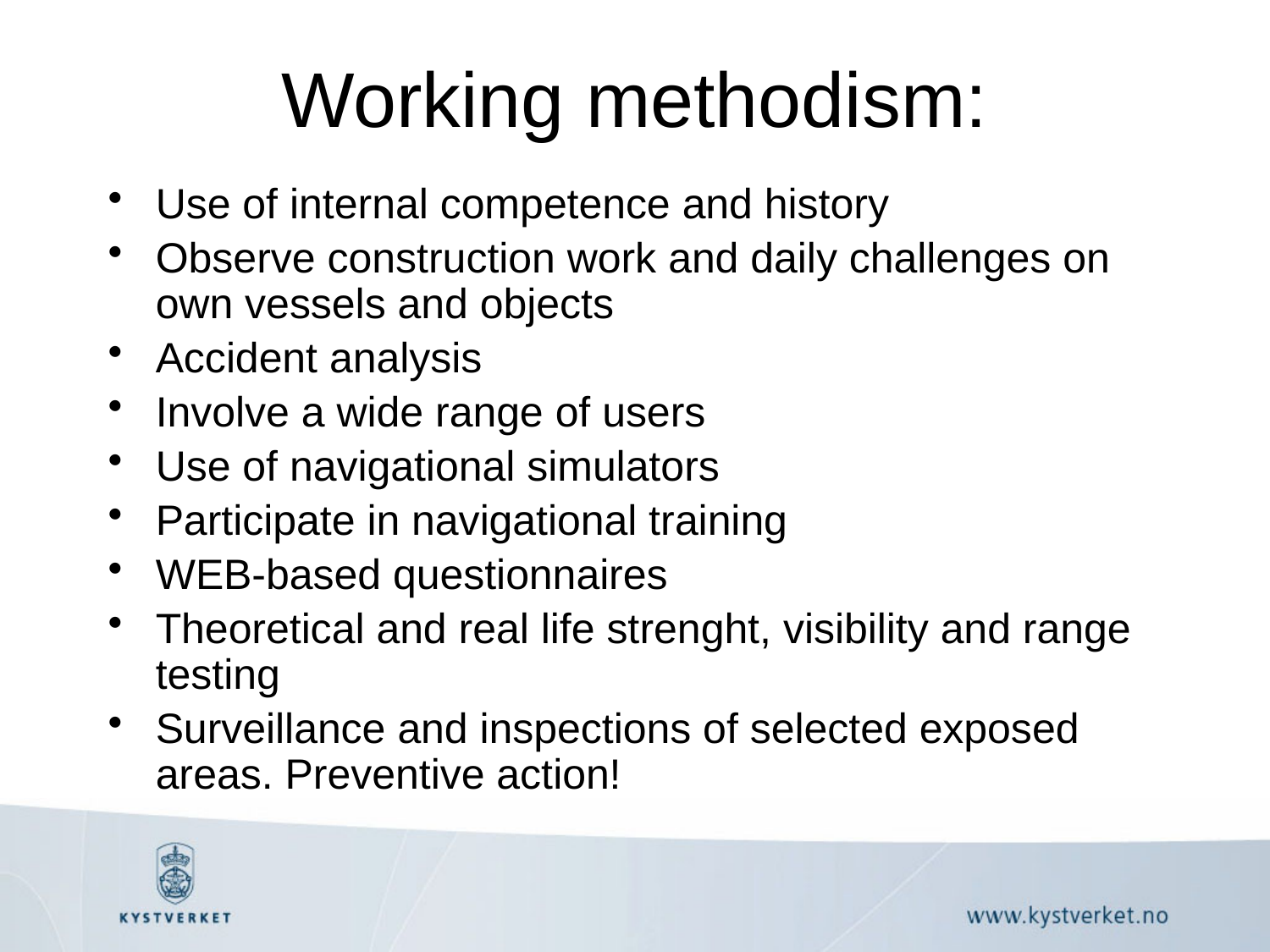

# Working methodism:
Use of internal competence and history
Observe construction work and daily challenges on own vessels and objects
Accident analysis
Involve a wide range of users
Use of navigational simulators
Participate in navigational training
WEB-based questionnaires
Theoretical and real life strenght, visibility and range testing
Surveillance and inspections of selected exposed areas. Preventive action!